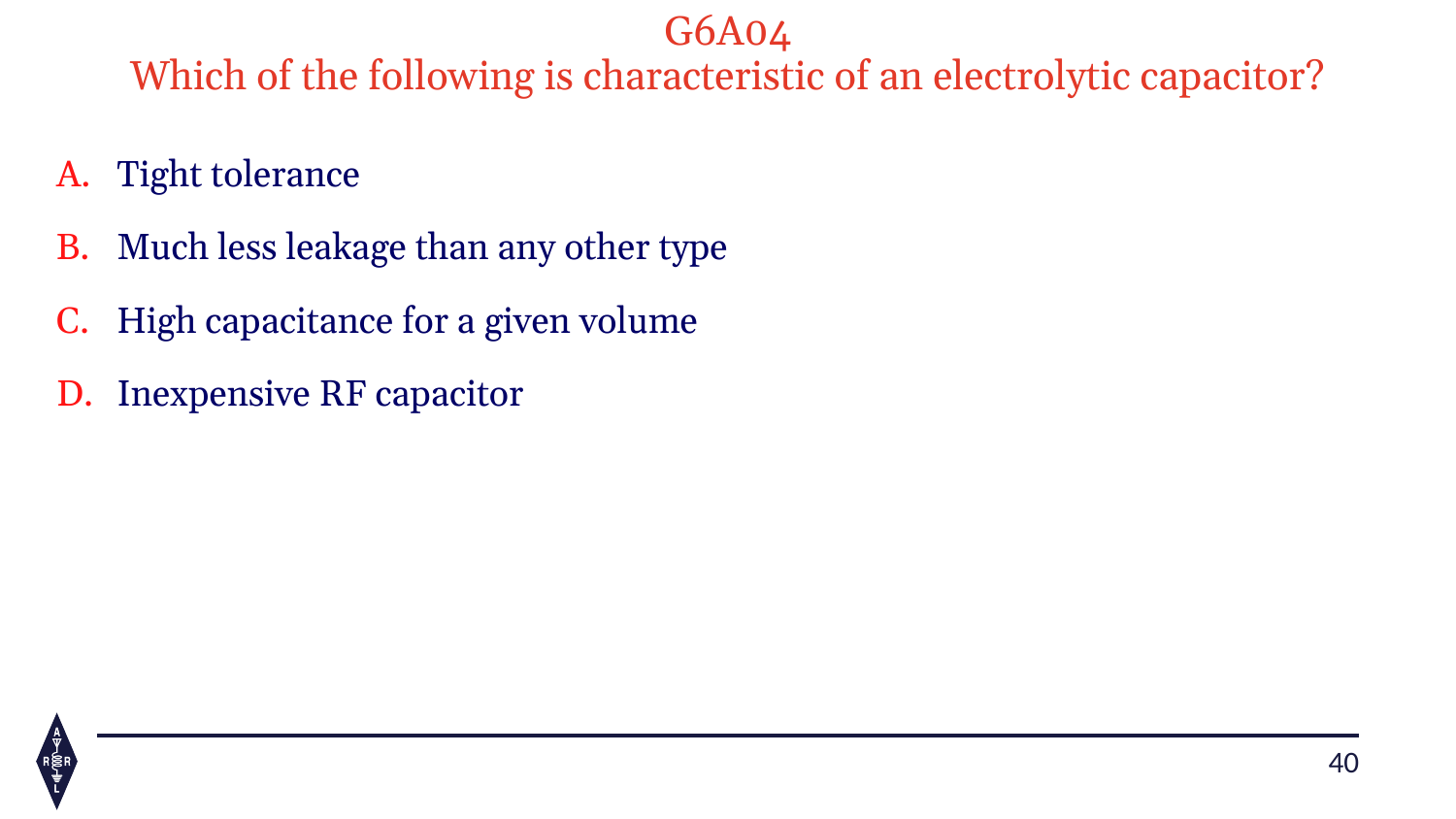

G6A04
Which of the following is characteristic of an electrolytic capacitor?
Tight tolerance
Much less leakage than any other type
High capacitance for a given volume
Inexpensive RF capacitor
40